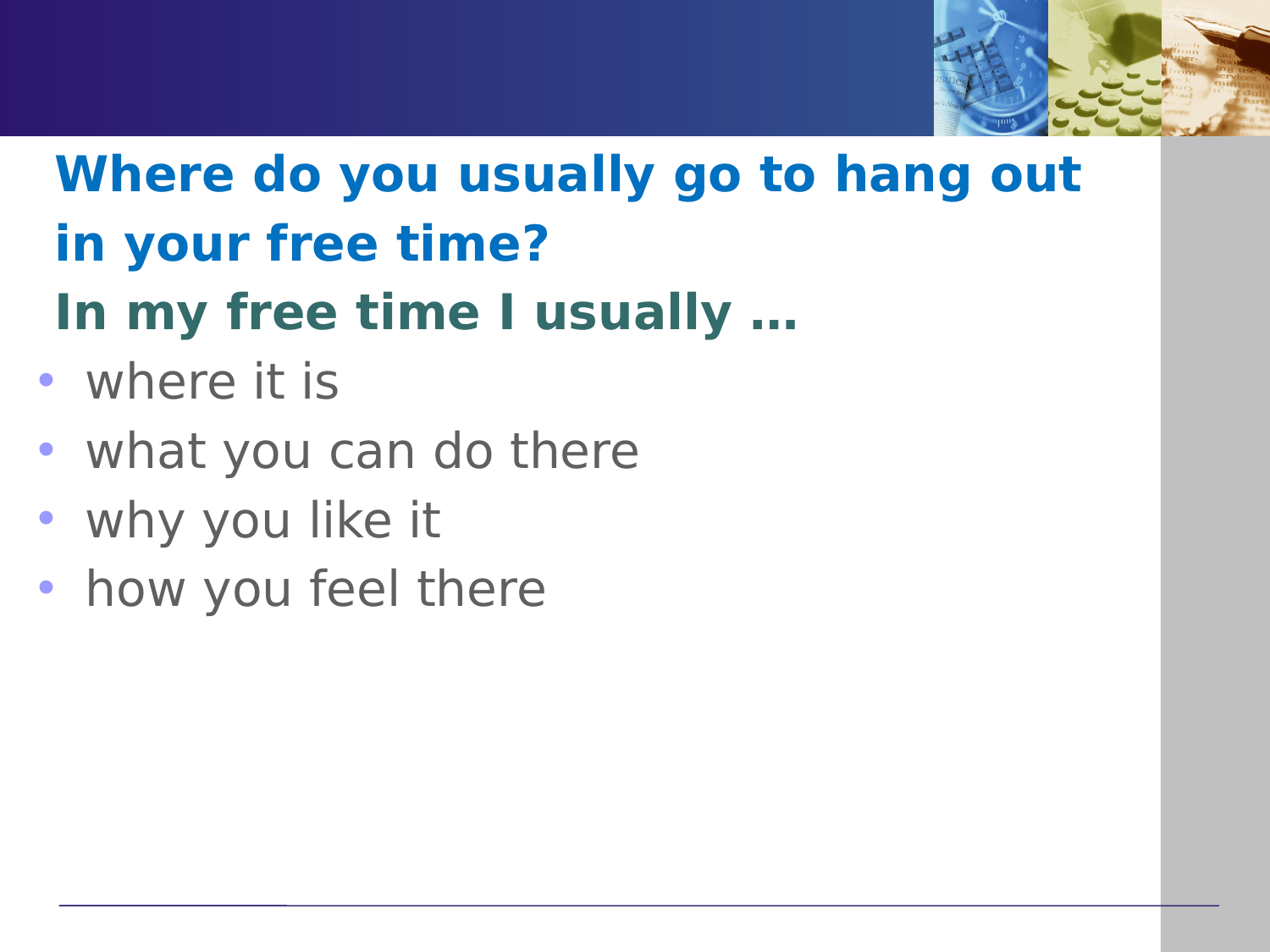

#
 Where do you usually go to hang out
 in your free time?
 In my free time I usually …
where it is
what you can do there
why you like it
how you feel there